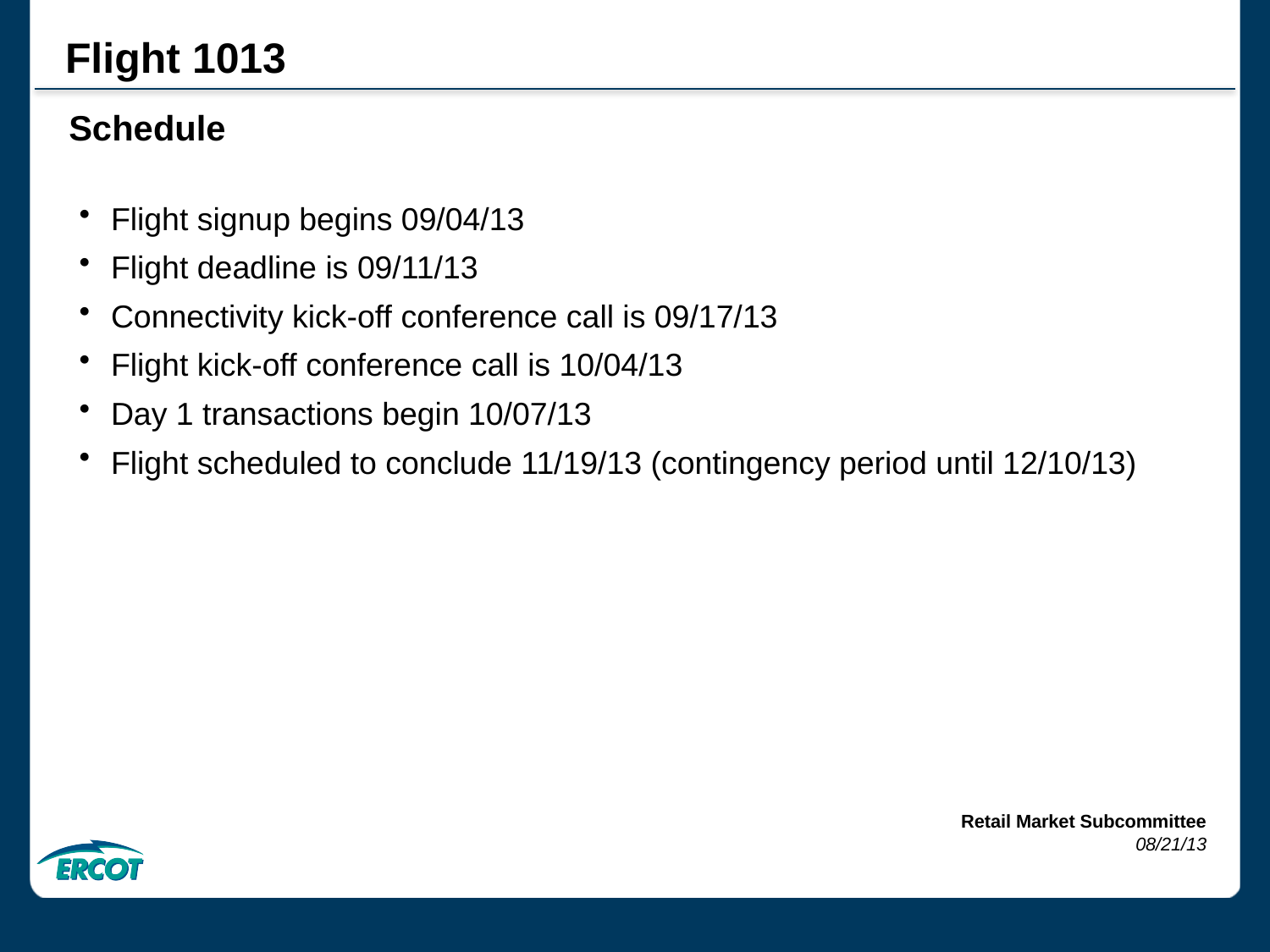

Flight 1013
Schedule

Flight signup begins 09/04/13
Flight deadline is 09/11/13
Connectivity kick-off conference call is 09/17/13
Flight kick-off conference call is 10/04/13
Day 1 transactions begin 10/07/13
Flight scheduled to conclude 11/19/13 (contingency period until 12/10/13)

Retail Market Subcommittee
08/21/13